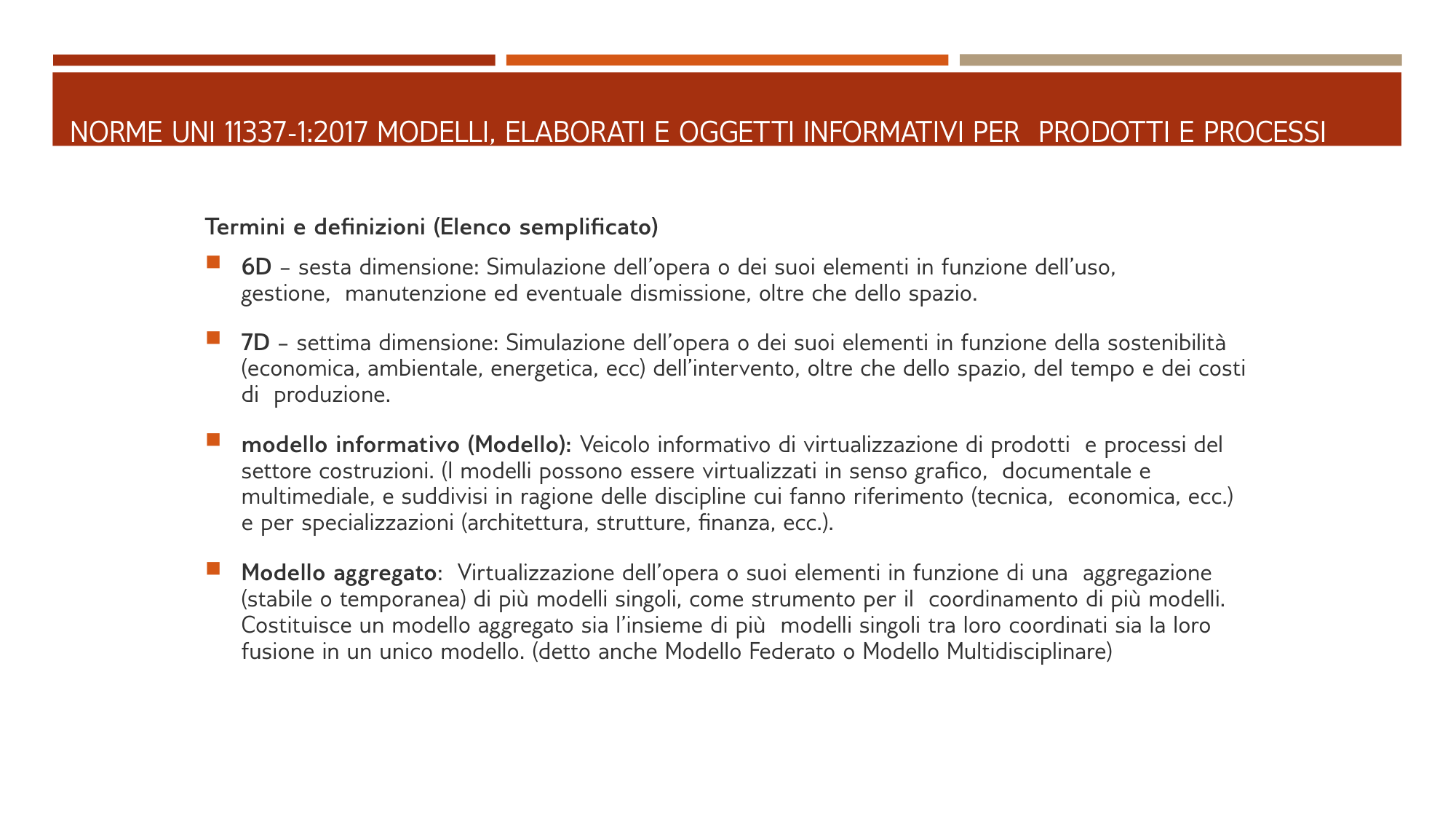

# Norme UNI 11337-1:2017 Modelli, elaborati e oggetti informativi per  prodotti e processi
Termini e definizioni (Elenco semplificato)
6D – sesta dimensione: Simulazione dell’opera o dei suoi elementi in funzione dell’uso, gestione,  manutenzione ed eventuale dismissione, oltre che dello spazio.
7D – settima dimensione: Simulazione dell’opera o dei suoi elementi in funzione della sostenibilità  (economica, ambientale, energetica, ecc) dell’intervento, oltre che dello spazio, del tempo e dei costi di  produzione.
modello informativo (Modello): Veicolo informativo di virtualizzazione di prodotti  e processi del settore costruzioni. (I modelli possono essere virtualizzati in senso grafico,  documentale e multimediale, e suddivisi in ragione delle discipline cui fanno riferimento (tecnica,  economica, ecc.) e per specializzazioni (architettura, strutture, finanza, ecc.).
Modello aggregato:  Virtualizzazione dell’opera o suoi elementi in funzione di una  aggregazione (stabile o temporanea) di più modelli singoli, come strumento per il  coordinamento di più modelli. Costituisce un modello aggregato sia l’insieme di più  modelli singoli tra loro coordinati sia la loro fusione in un unico modello. (detto anche Modello Federato o Modello Multidisciplinare)